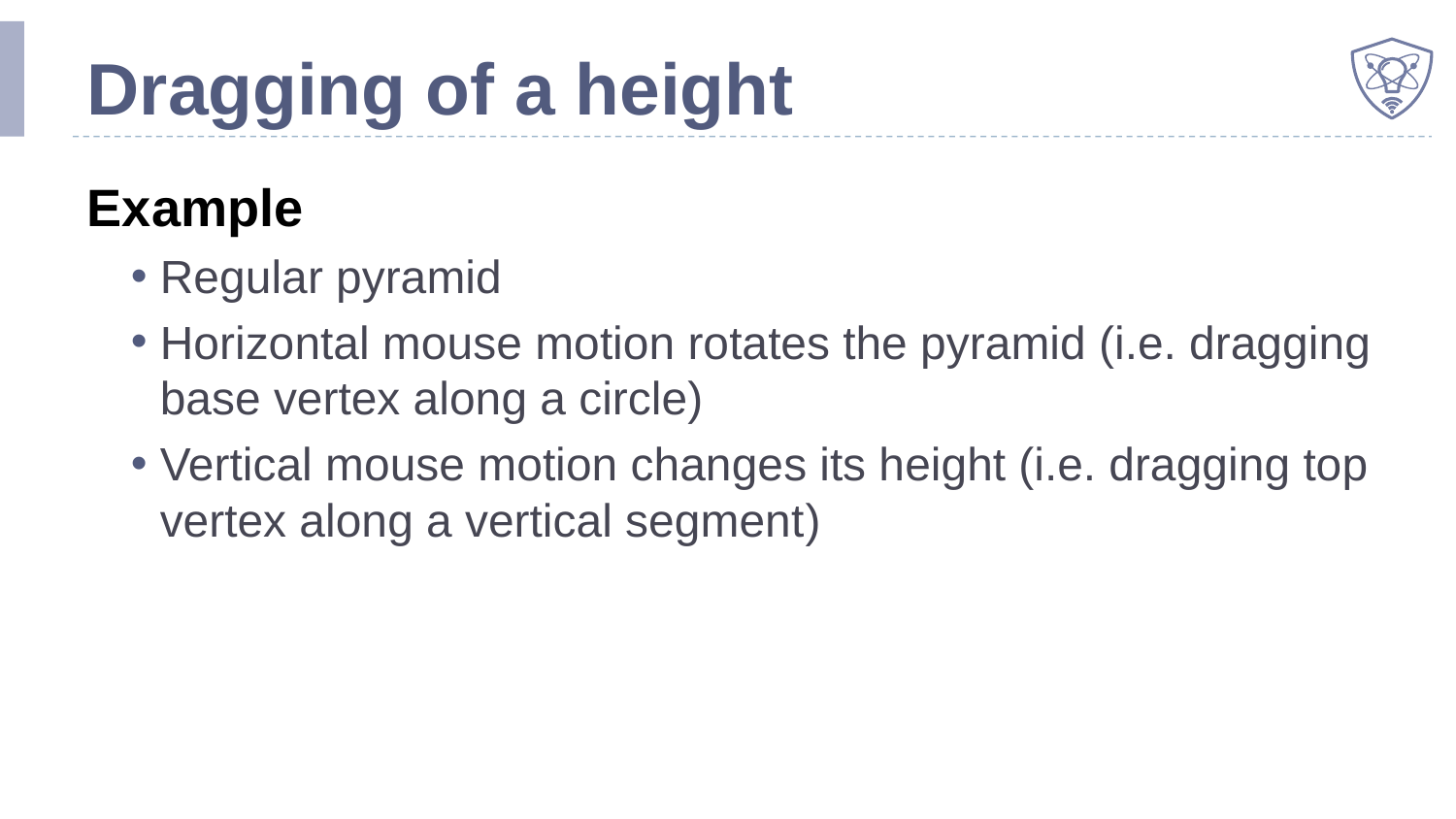

# Dragging of a height
Example
Regular pyramid
Horizontal mouse motion rotates the pyramid (i.e. dragging base vertex along a circle)
Vertical mouse motion changes its height (i.e. dragging top vertex along a vertical segment)